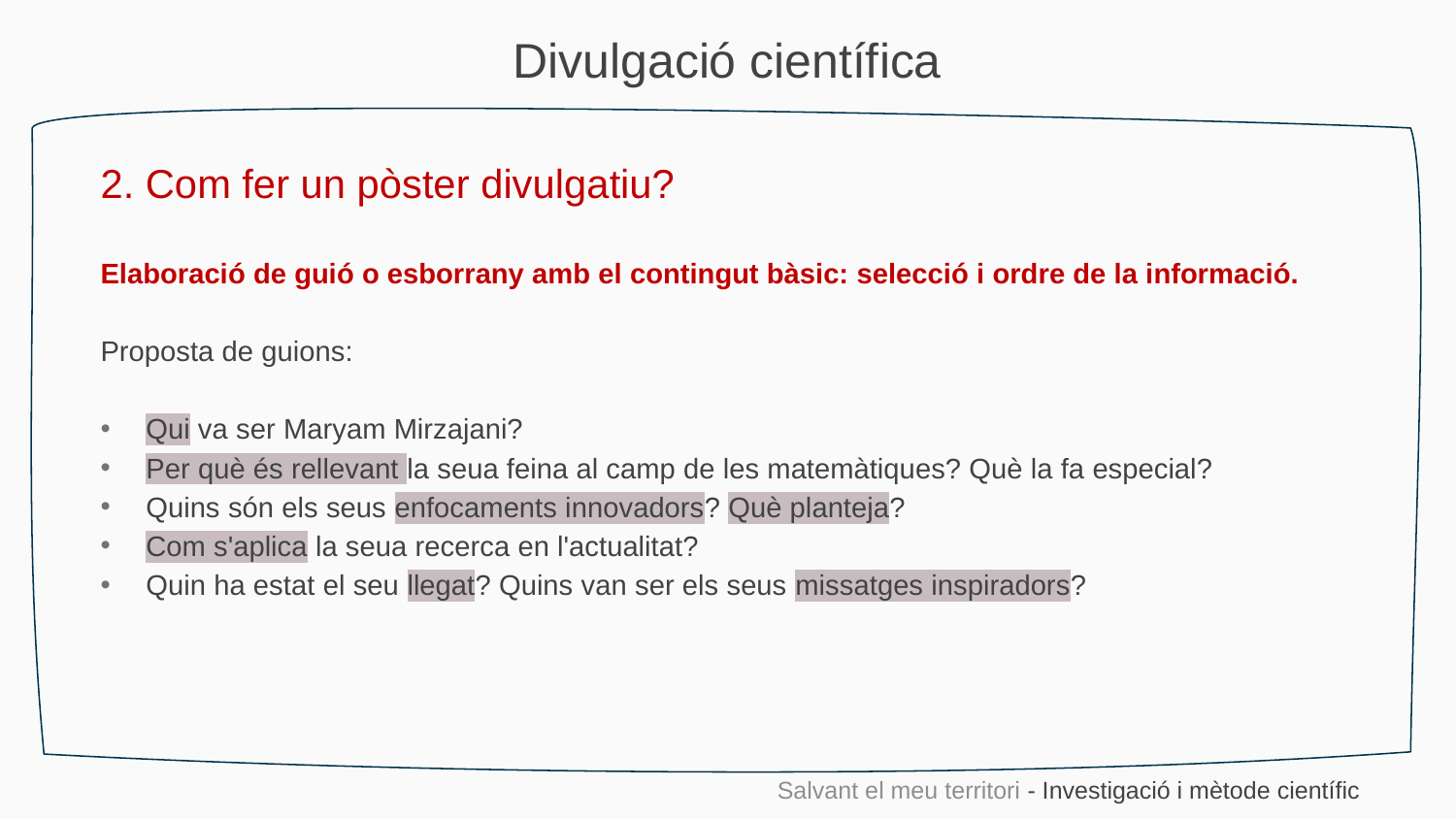

Divulgació científica

2. Com fer un pòster divulgatiu?

Elaboració de guió o esborrany amb el contingut bàsic: selecció i ordre de la informació.

Proposta de guions:

Qui va ser Maryam Mirzajani?
Per què és rellevant la seua feina al camp de les matemàtiques? Què la fa especial?
Quins són els seus enfocaments innovadors? Què planteja?
Com s'aplica la seua recerca en l'actualitat?
Quin ha estat el seu llegat? Quins van ser els seus missatges inspiradors?

Salvant el meu territori - Investigació i mètode científic